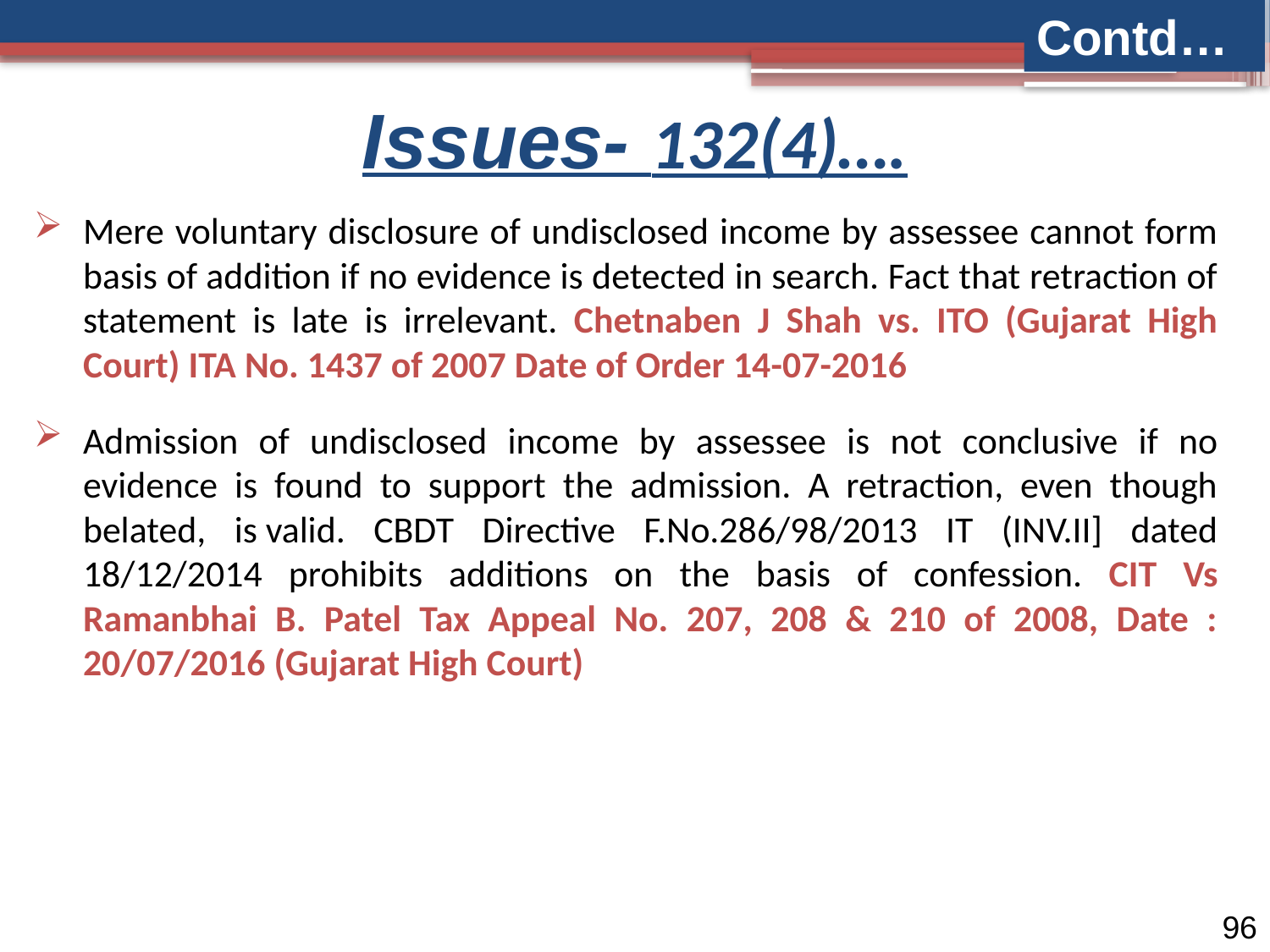

Contd…
Issues- 132(4)….
Mere voluntary disclosure of undisclosed income by assessee cannot form basis of addition if no evidence is detected in search. Fact that retraction of statement is late is irrelevant. Chetnaben J Shah vs. ITO (Gujarat High Court) ITA No. 1437 of 2007 Date of Order 14-07-2016
Admission of undisclosed income by assessee is not conclusive if no evidence is found to support the admission. A retraction, even though belated, is valid. CBDT Directive F.No.286/98/2013 IT (INV.II] dated 18/12/2014 prohibits additions on the basis of confession. CIT Vs Ramanbhai B. Patel Tax Appeal No. 207, 208 & 210 of 2008, Date : 20/07/2016 (Gujarat High Court)
96